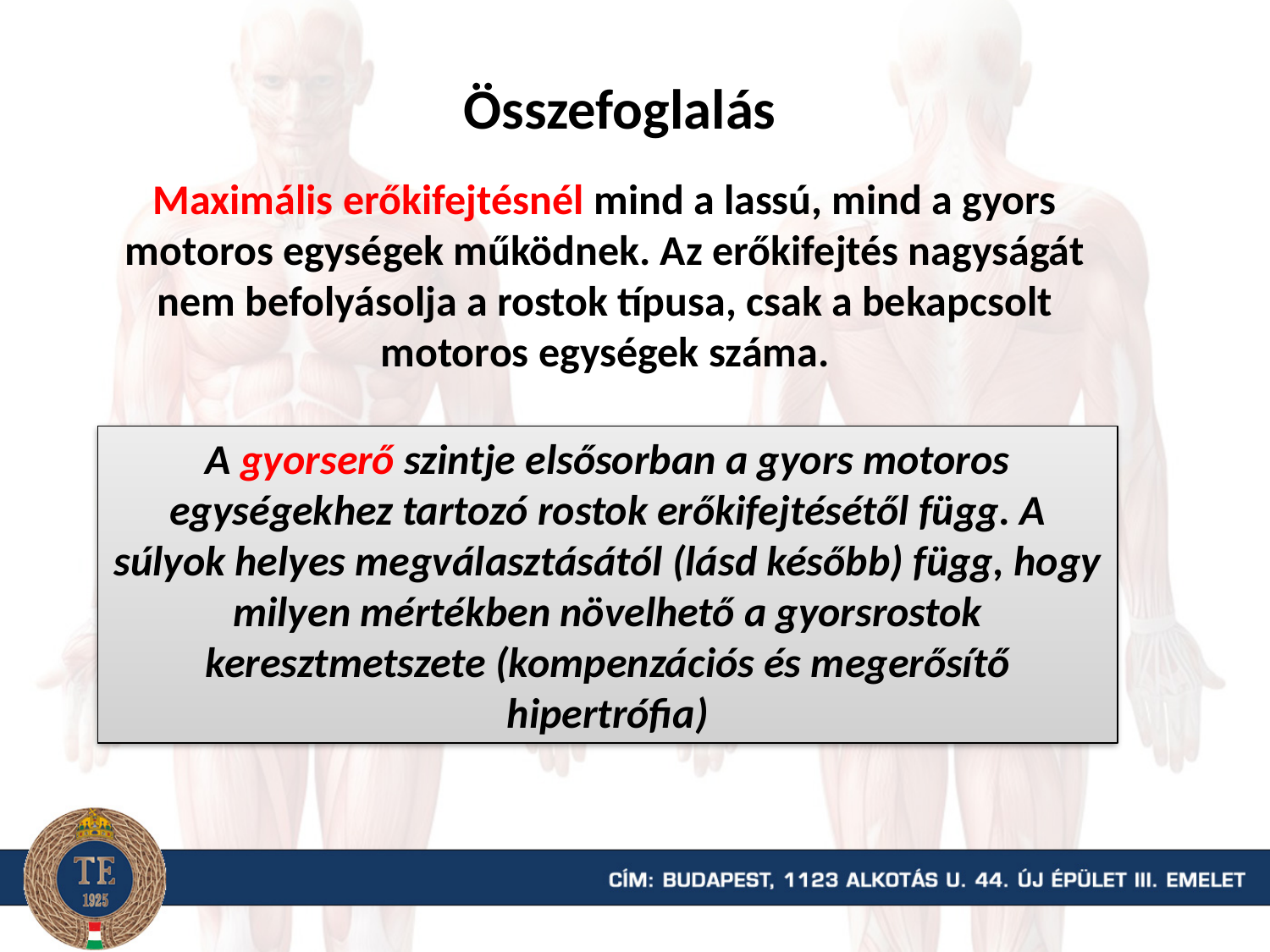

Összefoglalás
Maximális erőkifejtésnél mind a lassú, mind a gyors motoros egységek működnek. Az erőkifejtés nagyságát nem befolyásolja a rostok típusa, csak a bekapcsolt motoros egységek száma.
A gyorserő szintje elsősorban a gyors motoros egységekhez tartozó rostok erőkifejtésétől függ. A súlyok helyes megválasztásától (lásd később) függ, hogy milyen mértékben növelhető a gyorsrostok keresztmetszete (kompenzációs és megerősítő hipertrófia)